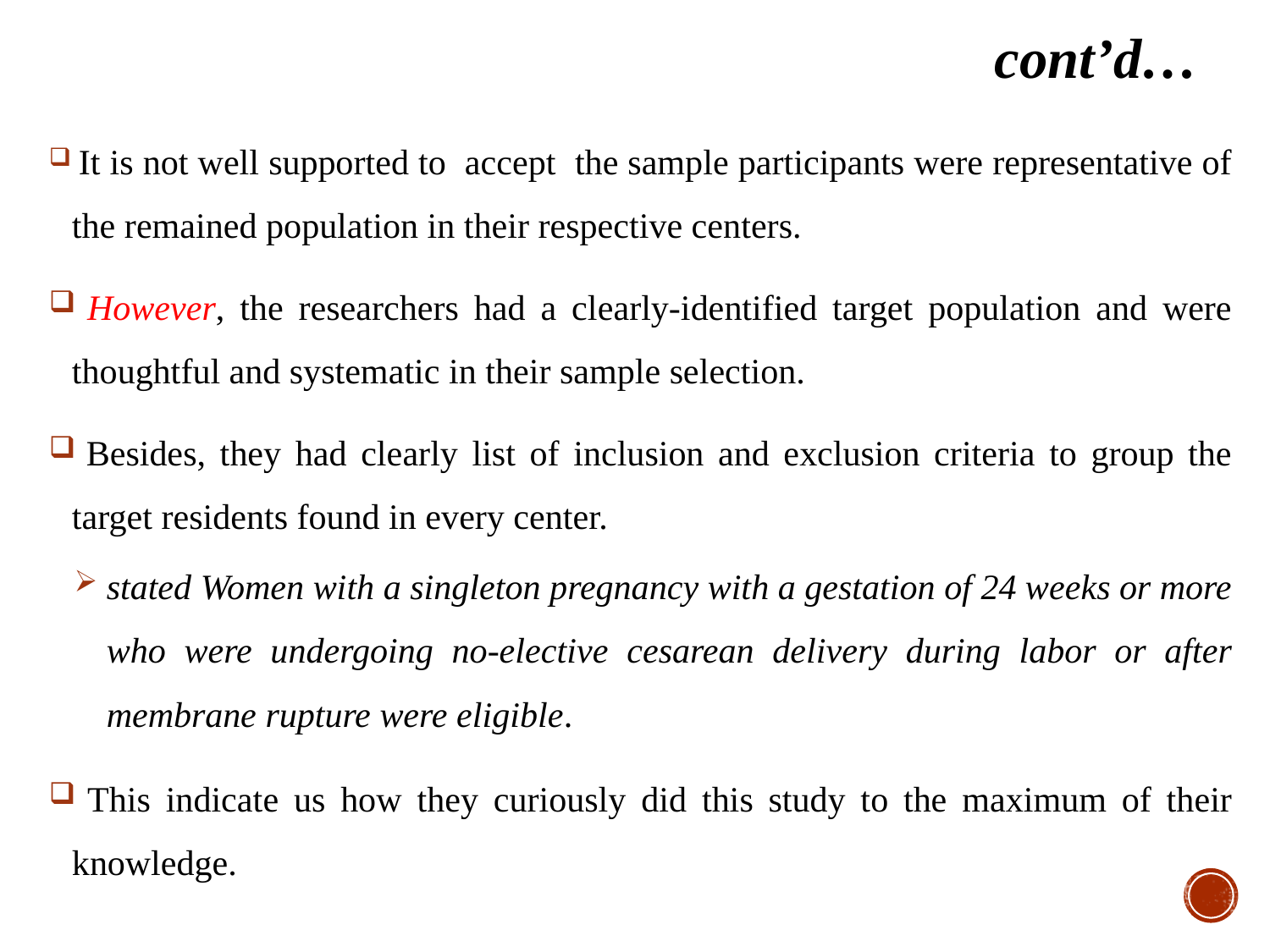

# cont’d…
 It is not well supported to  accept  the sample participants were representative of the remained population in their respective centers.
 However, the researchers had a clearly-identified target population and were thoughtful and systematic in their sample selection.
 Besides, they had clearly list of inclusion and exclusion criteria to group the target residents found in every center.
stated Women with a singleton pregnancy with a gestation of 24 weeks or more who were undergoing no-elective cesarean delivery during labor or after membrane rupture were eligible.
 This indicate us how they curiously did this study to the maximum of their knowledge.
11